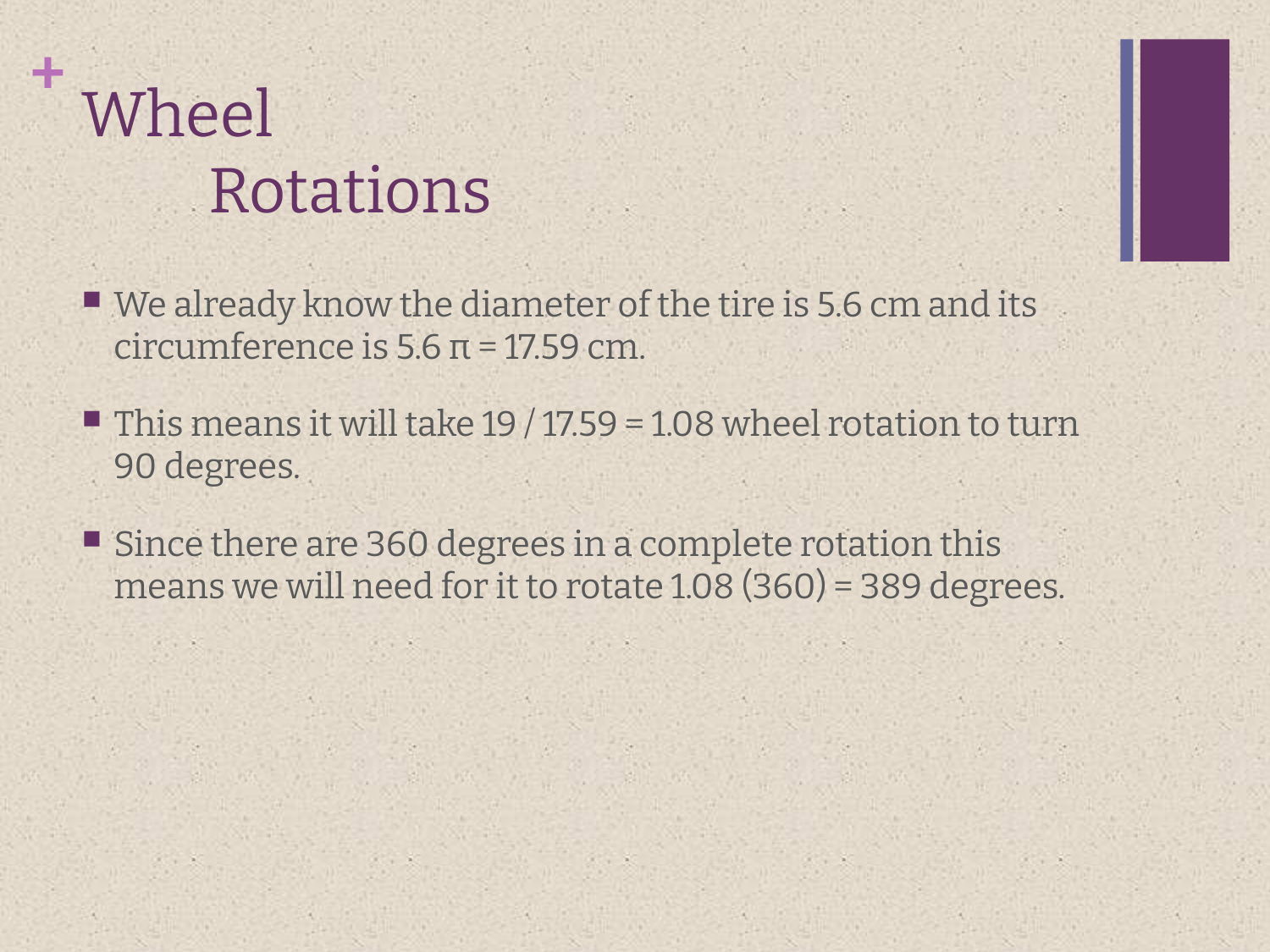

# Wheel Rotations
We already know the diameter of the tire is 5.6 cm and its circumference is 5.6 π = 17.59 cm.
This means it will take 19 / 17.59 = 1.08 wheel rotation to turn 90 degrees.
Since there are 360 degrees in a complete rotation this means we will need for it to rotate 1.08 (360) = 389 degrees.